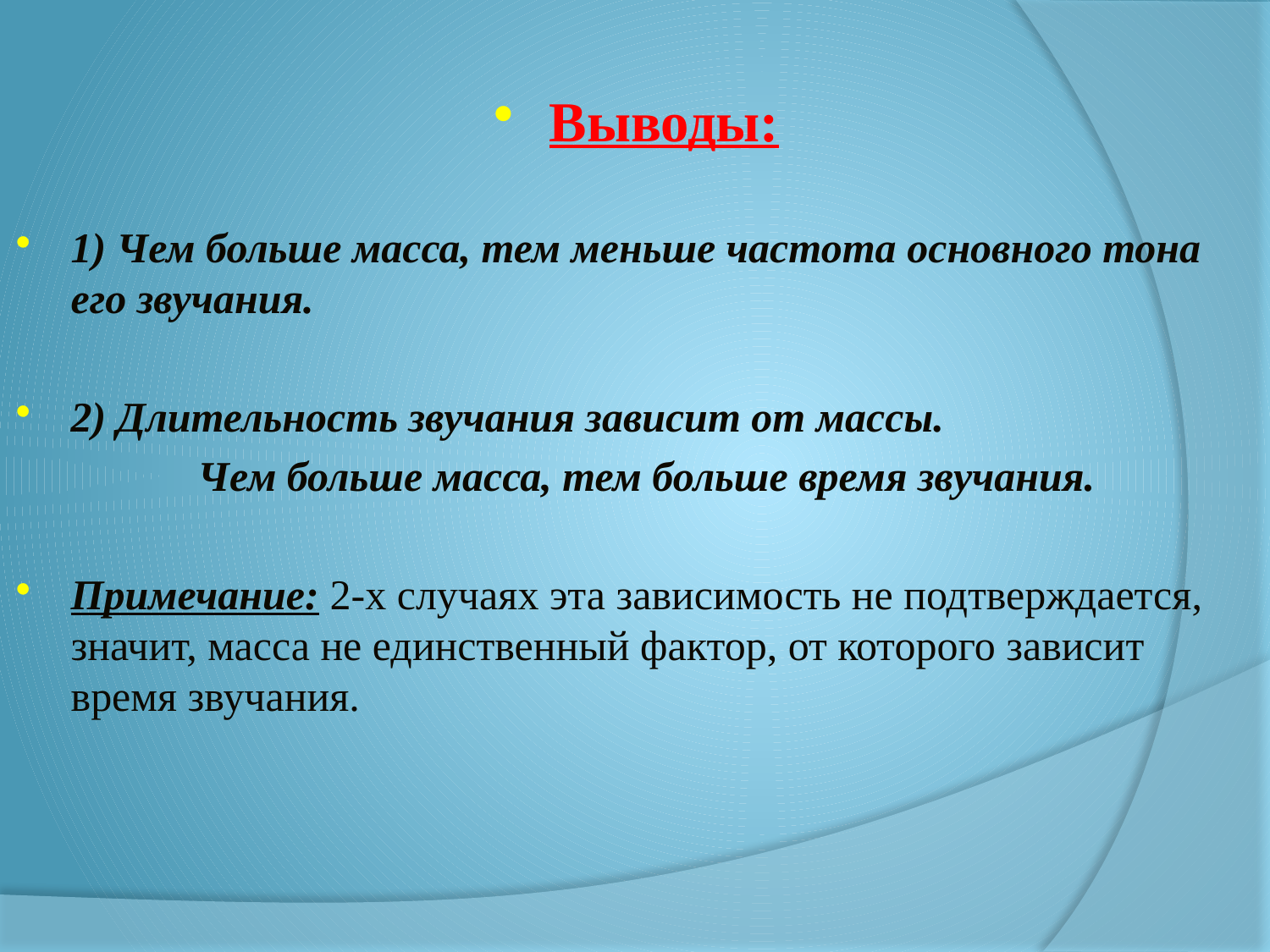

Выводы:

1) Чем больше масса, тем меньше частота основного тона 	его звучания.

2) Длительность звучания зависит от массы.
		Чем больше масса, тем больше время звучания.

Примечание: 2-х случаях эта зависимость не подтверждается, значит, масса не единственный фактор, от которого зависит время звучания.